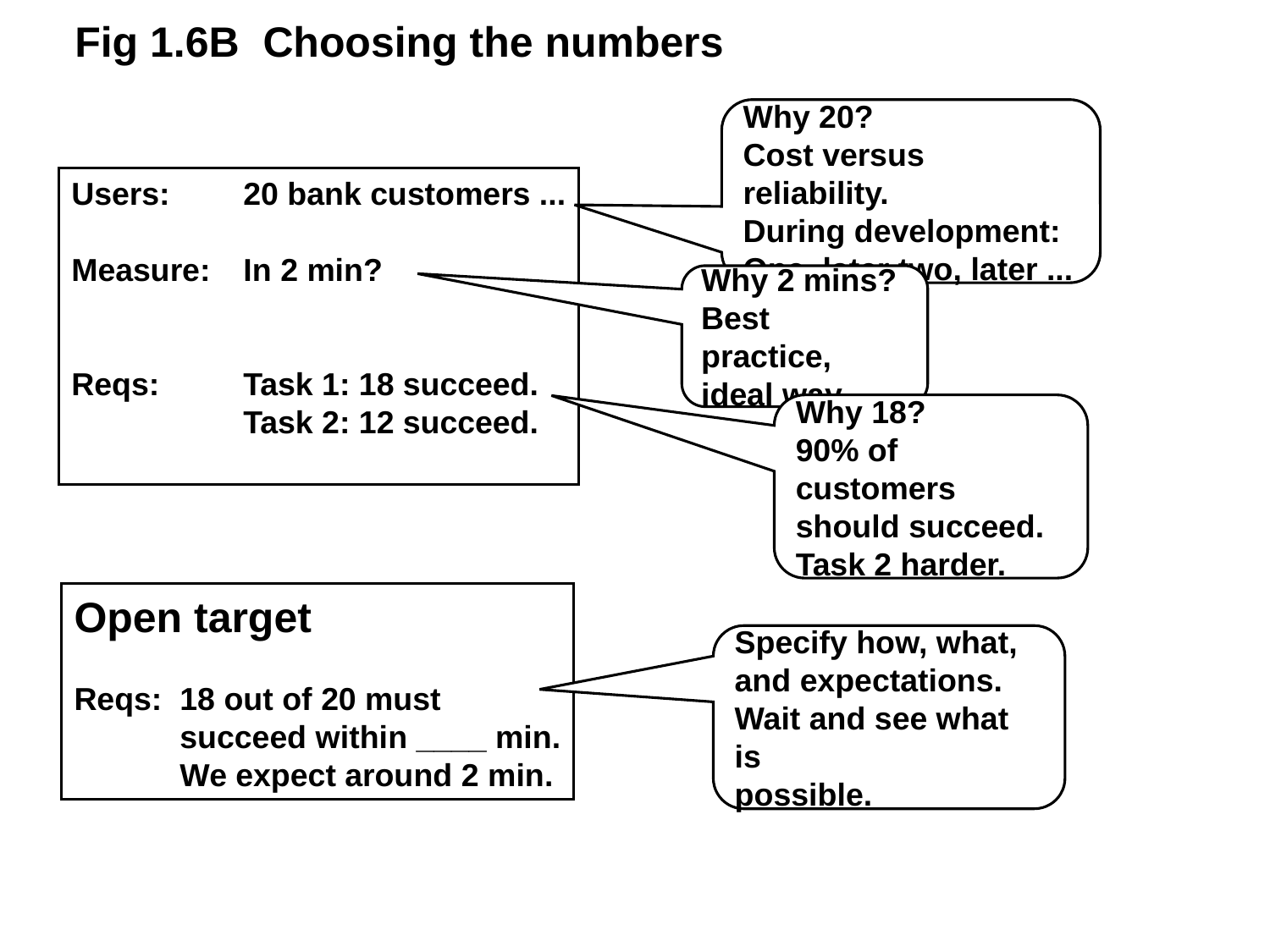

Fig 1.6B  Choosing the numbers
Why 20?
Cost versus reliability.
During development:
One, later two, later ...
Users:	20 bank customers ...

Measure:	In 2 min?

Reqs:	Task 1: 18 succeed.
	Task 2: 12 succeed.

Why 2 mins?
Best practice,
ideal way ...
Why 18?
90% of customers
should succeed.
Task 2 harder.
Open target

Reqs:	18 out of 20 must
	succeed within ____ min.
	We expect around 2 min.
Specify how, what,
and expectations.
Wait and see what is
possible.